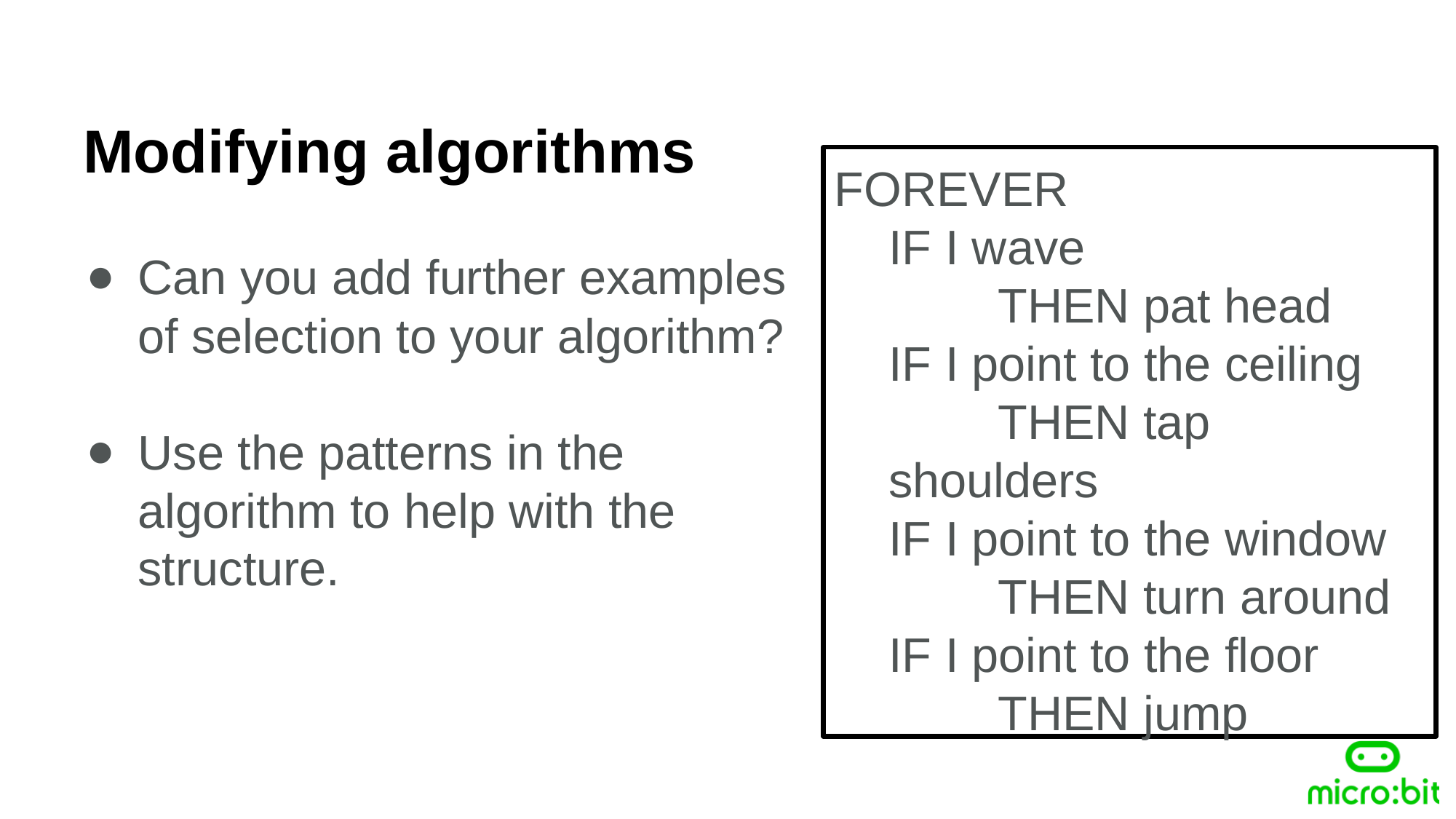

Modifying algorithms

Can you add further examples of selection to your algorithm?

Use the patterns in the algorithm to help with the structure.

FOREVER
IF I wave
	THEN pat head
IF I point to the ceiling
	THEN tap shoulders
IF I point to the window
	THEN turn around
IF I point to the floor
	THEN jump